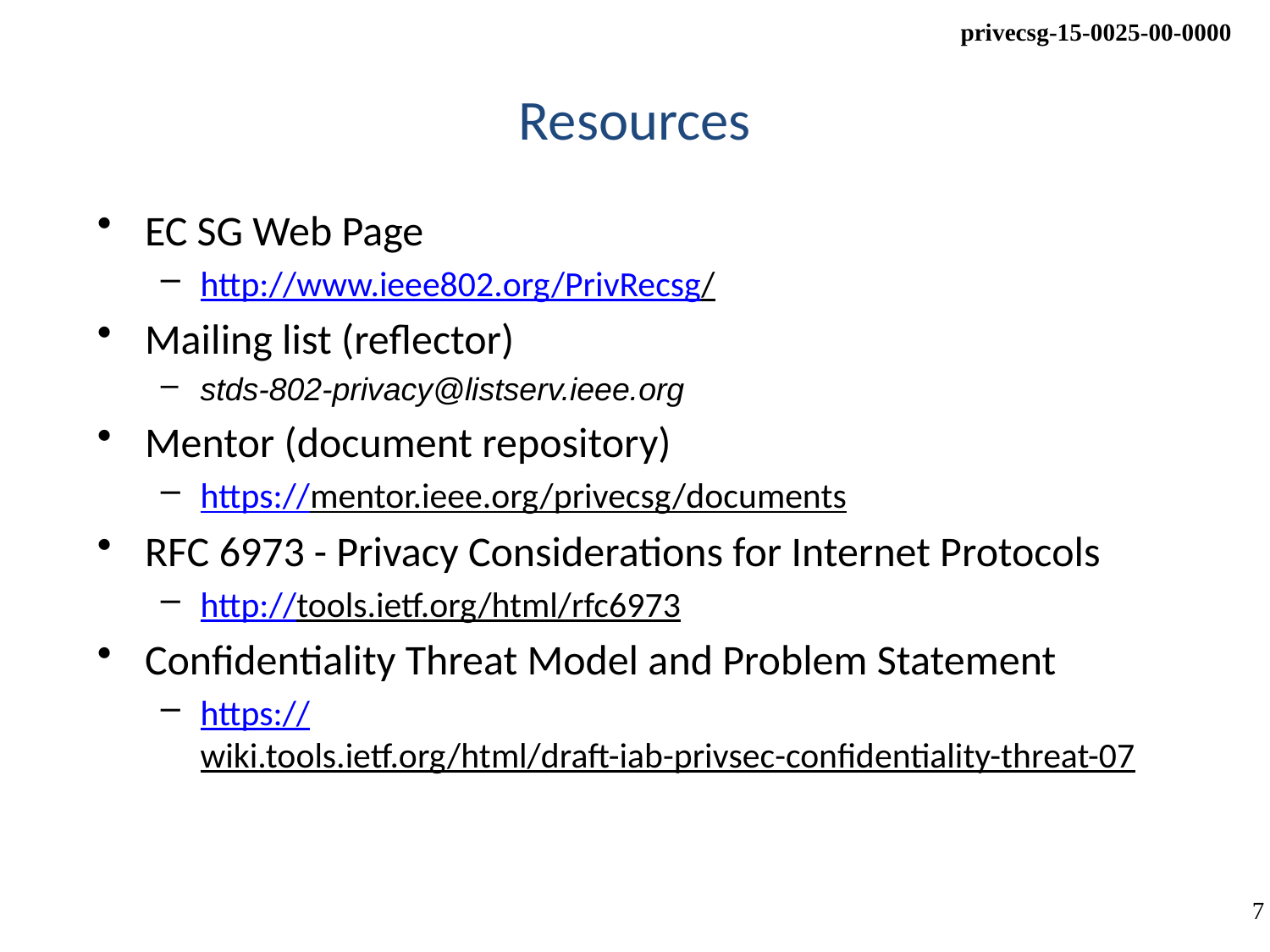

# Resources
EC SG Web Page
http://www.ieee802.org/PrivRecsg/
Mailing list (reflector)
stds-802-privacy@listserv.ieee.org
Mentor (document repository)
https://mentor.ieee.org/privecsg/documents
RFC 6973 - Privacy Considerations for Internet Protocols
http://tools.ietf.org/html/rfc6973
Confidentiality Threat Model and Problem Statement
https://wiki.tools.ietf.org/html/draft-iab-privsec-confidentiality-threat-07